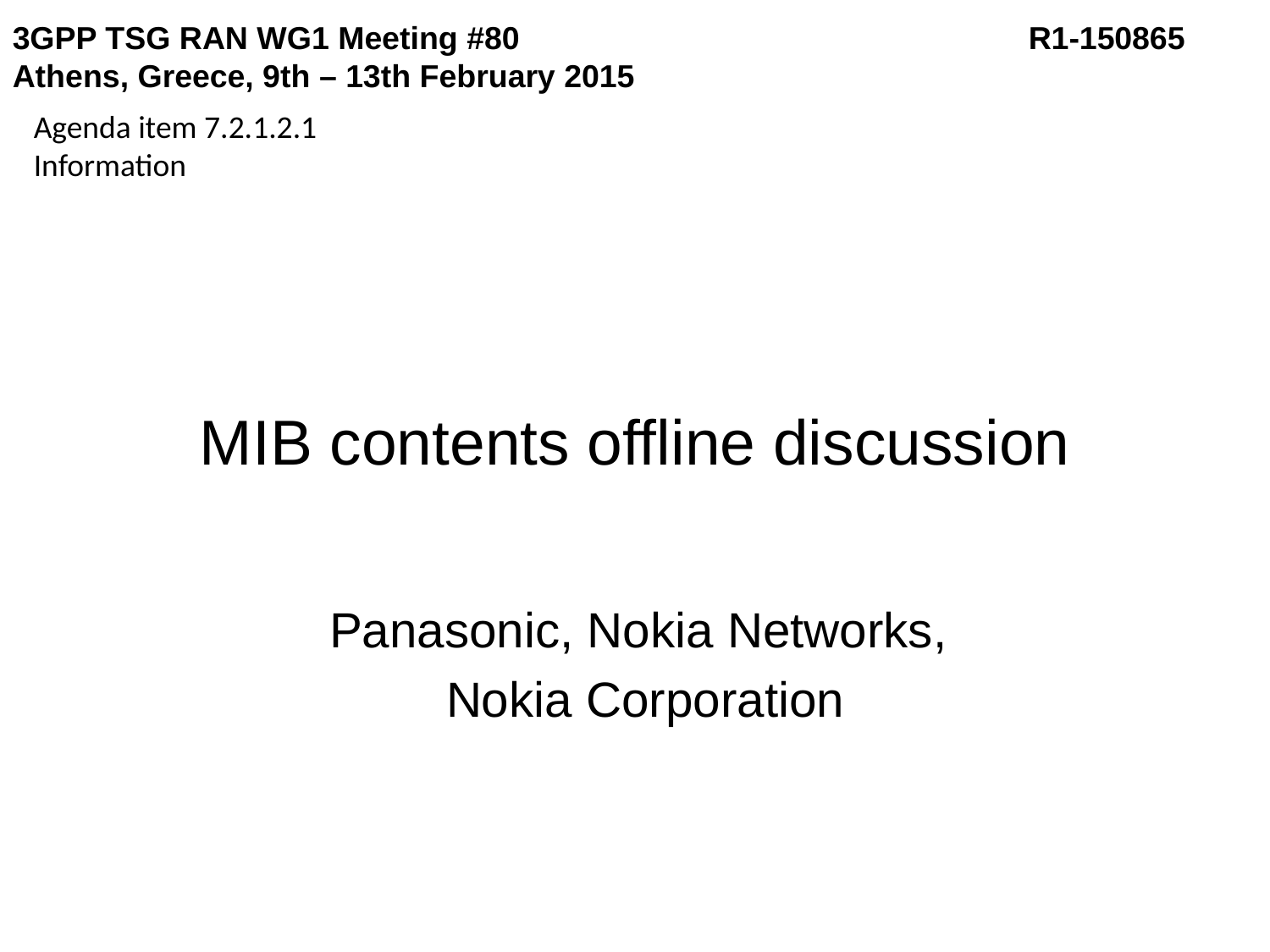

3GPP TSG RAN WG1 Meeting #80 				R1-150865
Athens, Greece, 9th – 13th February 2015
Agenda item 7.2.1.2.1
Information
# MIB contents offline discussion
Panasonic, Nokia Networks,
Nokia Corporation